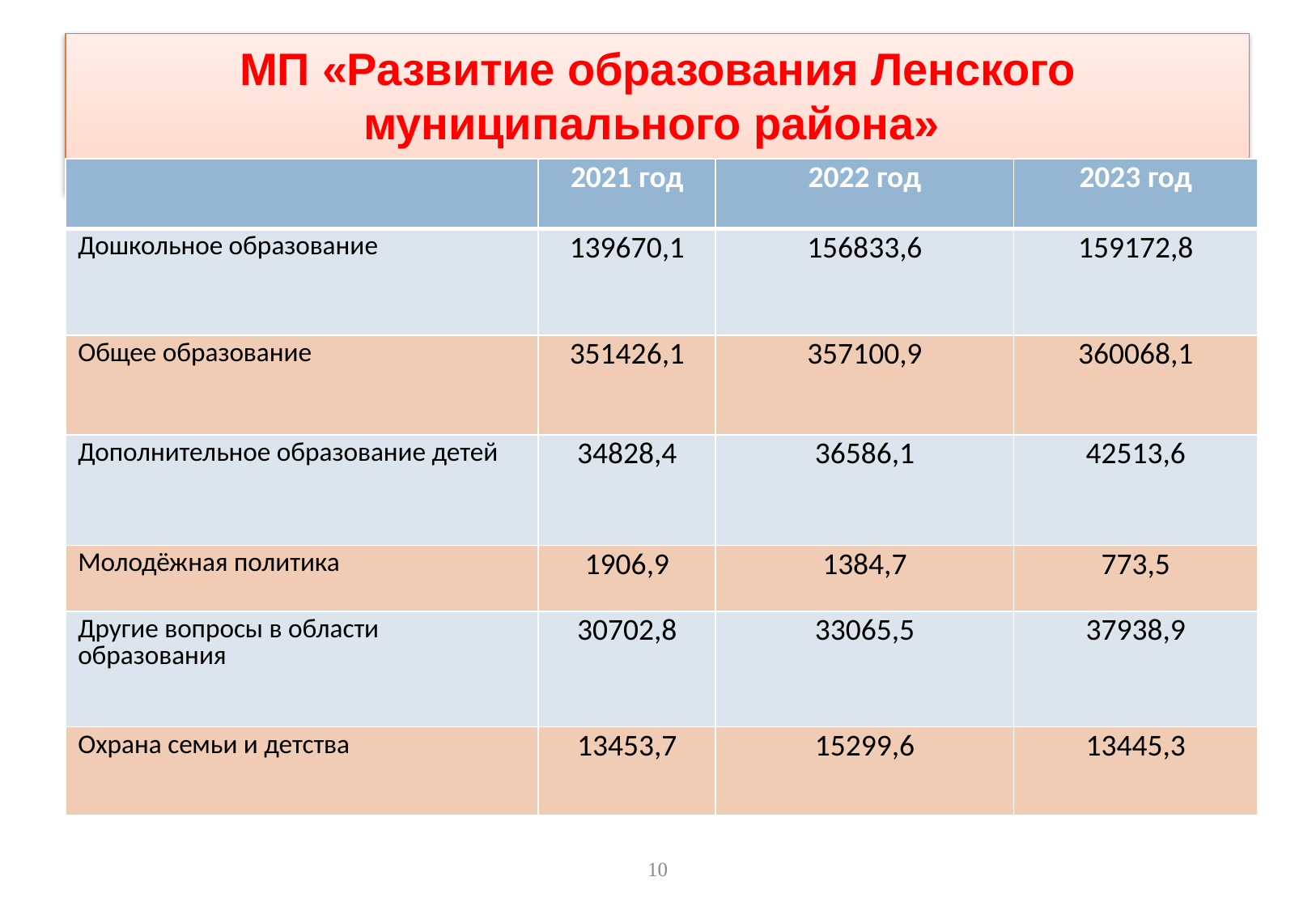

# МП «Развитие образования Ленского муниципального района»
|  | 2021 год | 2022 год | 2023 год |
| --- | --- | --- | --- |
| Дошкольное образование | 139670,1 | 156833,6 | 159172,8 |
| Общее образование | 351426,1 | 357100,9 | 360068,1 |
| Дополнительное образование детей | 34828,4 | 36586,1 | 42513,6 |
| Молодёжная политика | 1906,9 | 1384,7 | 773,5 |
| Другие вопросы в области образования | 30702,8 | 33065,5 | 37938,9 |
| Охрана семьи и детства | 13453,7 | 15299,6 | 13445,3 |
10